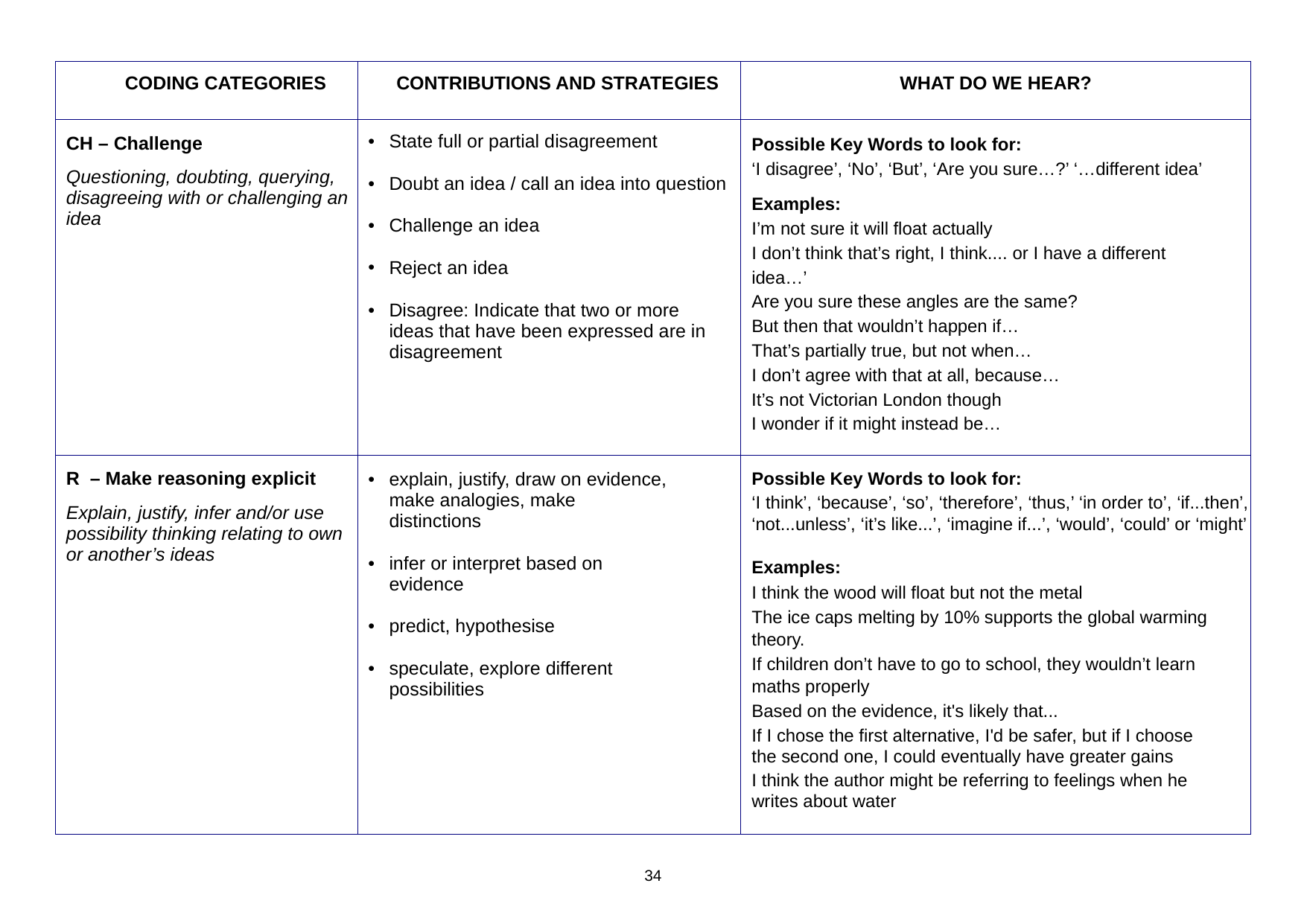

| CODING CATEGORIES | CONTRIBUTIONS AND STRATEGIES | WHAT DO WE HEAR? |
| --- | --- | --- |
| CH – Challenge Questioning, doubting, querying, disagreeing with or challenging an idea | State full or partial disagreement Doubt an idea / call an idea into question Challenge an idea Reject an idea Disagree: Indicate that two or more ideas that have been expressed are in disagreement | Possible Key Words to look for: ‘I disagree’, ‘No’, ‘But’, ‘Are you sure…?’ ‘…different idea’ Examples: I’m not sure it will float actually I don’t think that’s right, I think.... or I have a different idea…’ Are you sure these angles are the same? But then that wouldn’t happen if… That’s partially true, but not when… I don’t agree with that at all, because… It’s not Victorian London though I wonder if it might instead be… |
| R – Make reasoning explicit Explain, justify, infer and/or use possibility thinking relating to own or another’s ideas | explain, justify, draw on evidence, make analogies, make distinctions infer or interpret based on evidence predict, hypothesise speculate, explore different possibilities | Possible Key Words to look for: ‘I think’, ‘because’, ‘so’, ‘therefore’, ‘thus,’ ‘in order to’, ‘if...then’, ‘not...unless’, ‘it’s like...’, ‘imagine if...’, ‘would’, ‘could’ or ‘might’ Examples: I think the wood will float but not the metal The ice caps melting by 10% supports the global warming theory. If children don’t have to go to school, they wouldn’t learn maths properly Based on the evidence, it's likely that... If I chose the first alternative, I'd be safer, but if I choose the second one, I could eventually have greater gains I think the author might be referring to feelings when he writes about water |
34